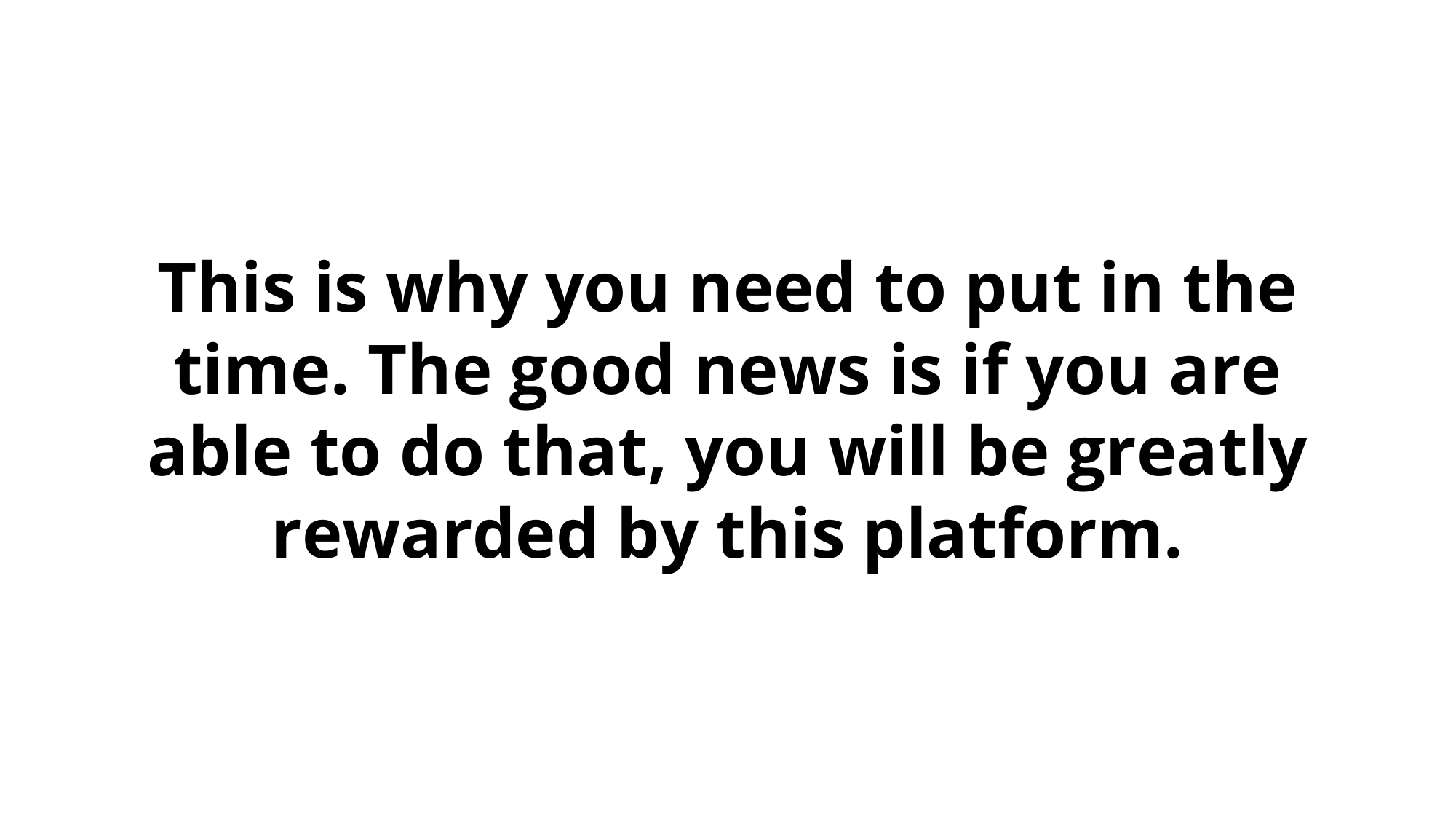

This is why you need to put in the time. The good news is if you are able to do that, you will be greatly rewarded by this platform.